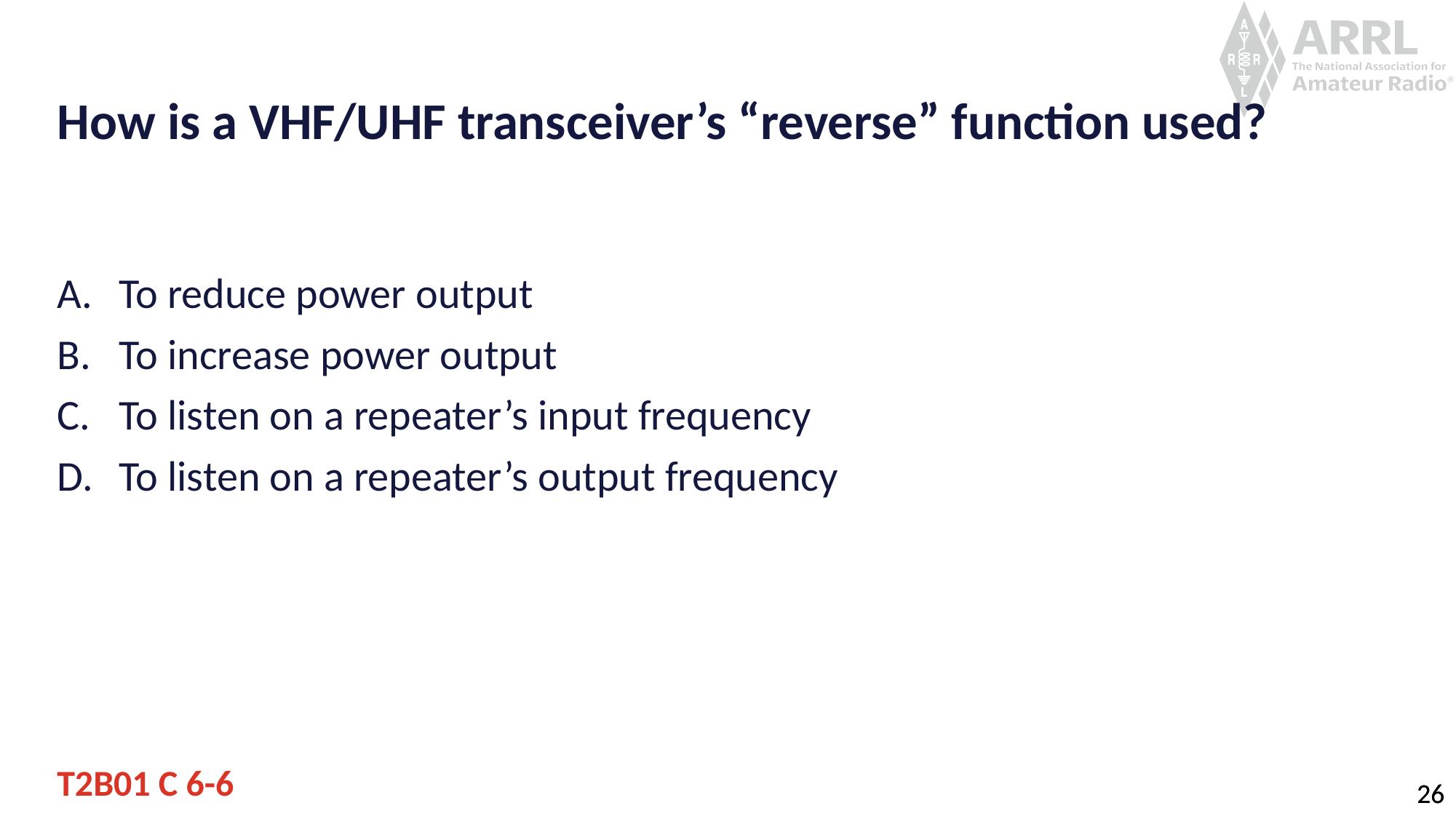

# How is a VHF/UHF transceiver’s “reverse” function used?
To reduce power output
To increase power output
To listen on a repeater’s input frequency
To listen on a repeater’s output frequency
T2B01 C 6-6